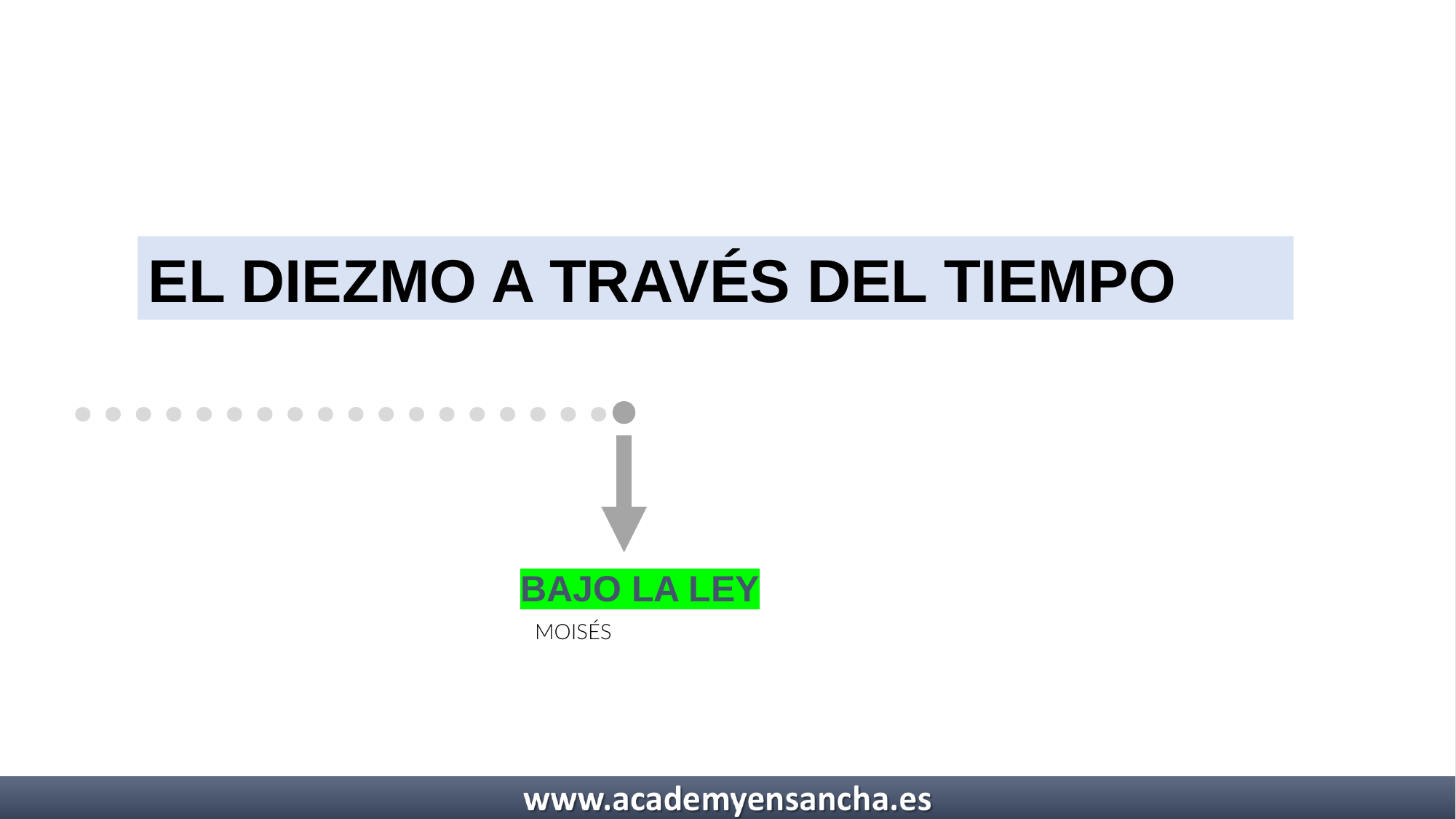

EL DIEZMO A TRAVÉS DEL TIEMPO

BAJO LA LEY
MOISÉS